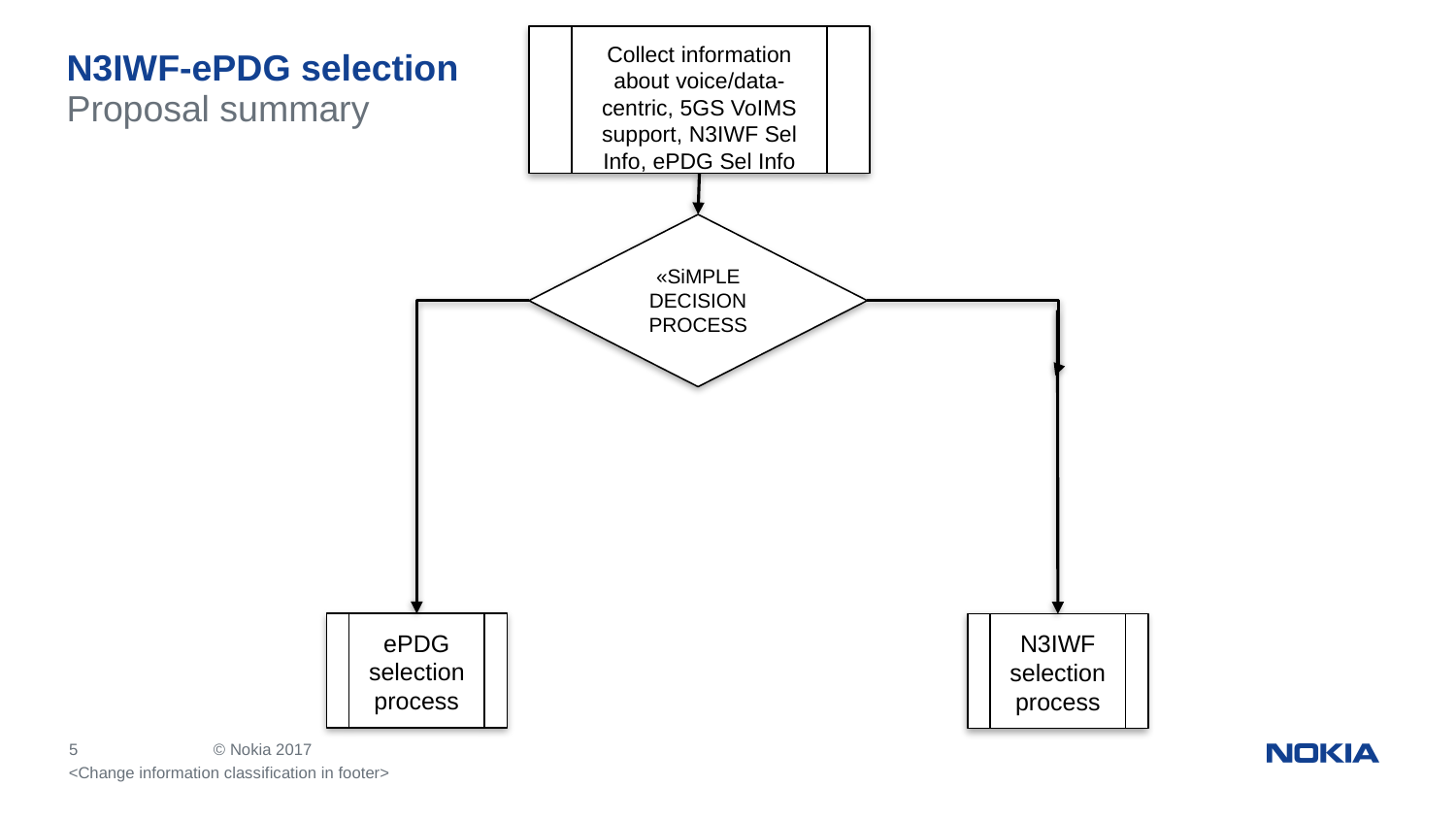

Collect information about voice/data-centric, 5GS VoIMS support, N3IWF Sel Info, ePDG Sel Info
# N3IWF-ePDG selection
Proposal summary
«SiMPLE DECISION PROCESS
ePDG selection process
N3IWF selection process
<Change information classification in footer>